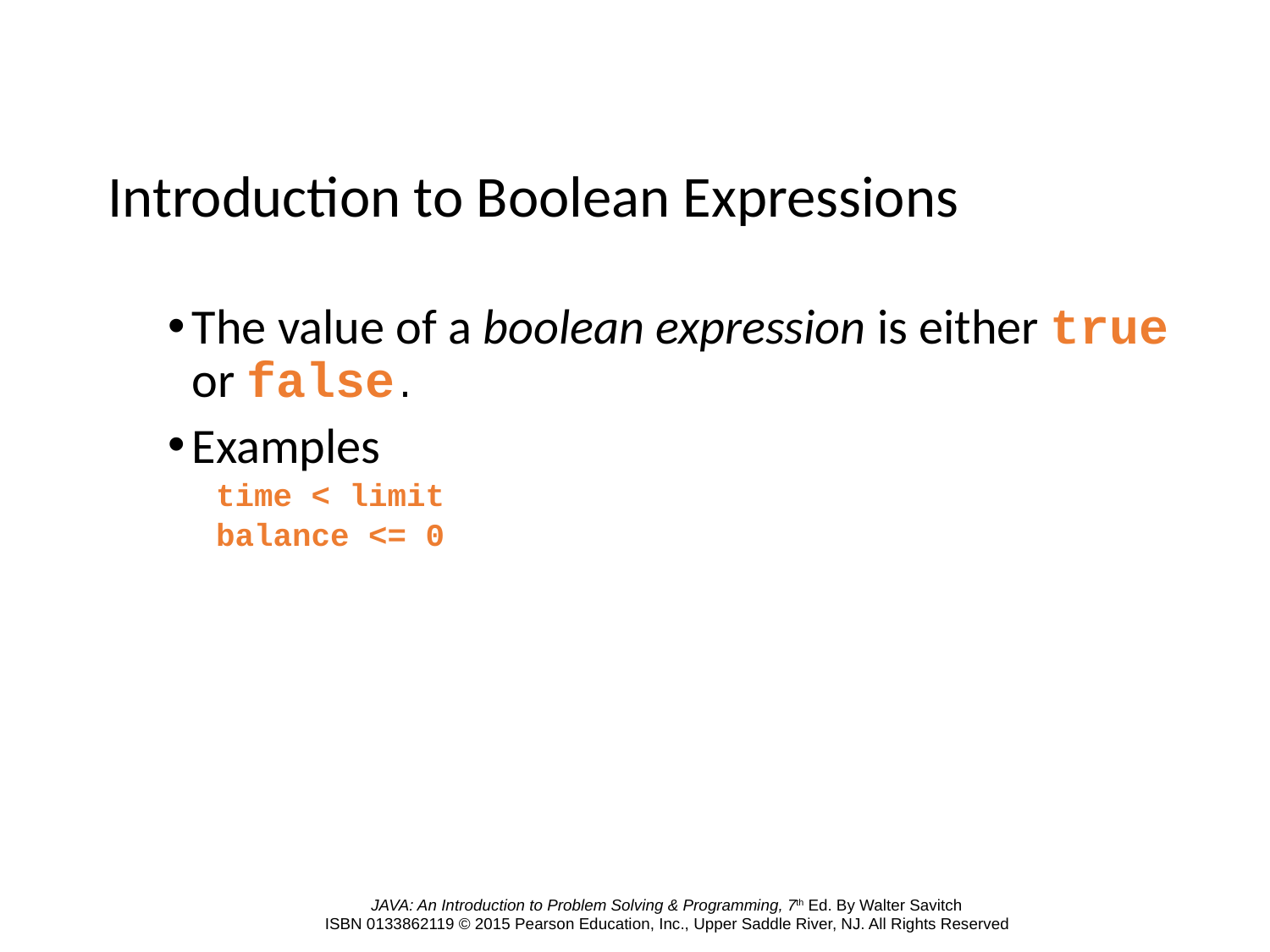

# Introduction to Boolean Expressions
The value of a boolean expression is either true or false.
Examples
time < limit
balance <= 0